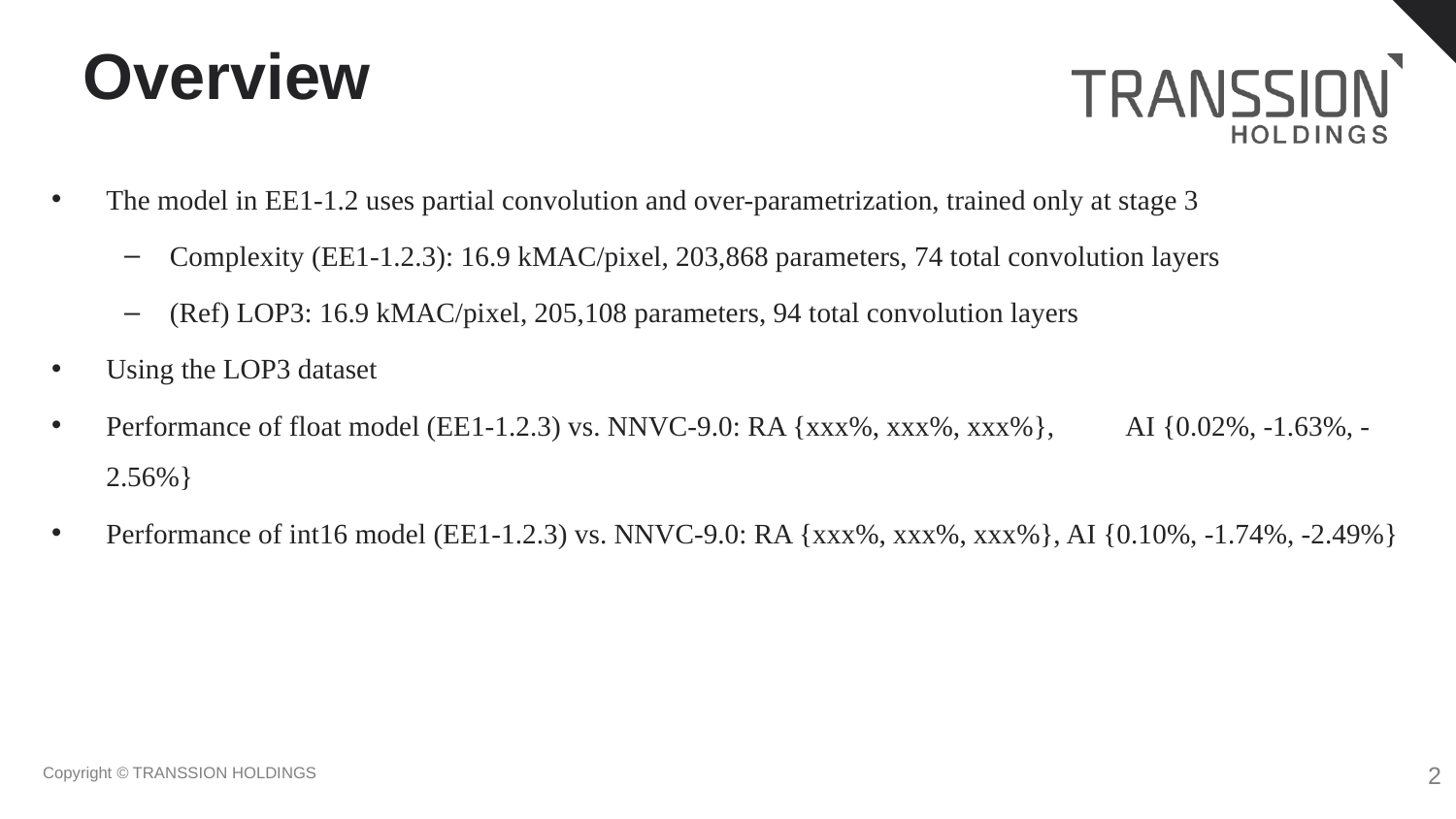

# Overview
The model in EE1-1.2 uses partial convolution and over-parametrization, trained only at stage 3
Complexity (EE1-1.2.3): 16.9 kMAC/pixel, 203,868 parameters, 74 total convolution layers
(Ref) LOP3: 16.9 kMAC/pixel, 205,108 parameters, 94 total convolution layers
Using the LOP3 dataset
Performance of float model (EE1-1.2.3) vs. NNVC-9.0: RA {xxx%, xxx%, xxx%}, 	AI {0.02%, -1.63%, -2.56%}
Performance of int16 model (EE1-1.2.3) vs. NNVC-9.0: RA {xxx%, xxx%, xxx%}, AI {0.10%, -1.74%, -2.49%}

2